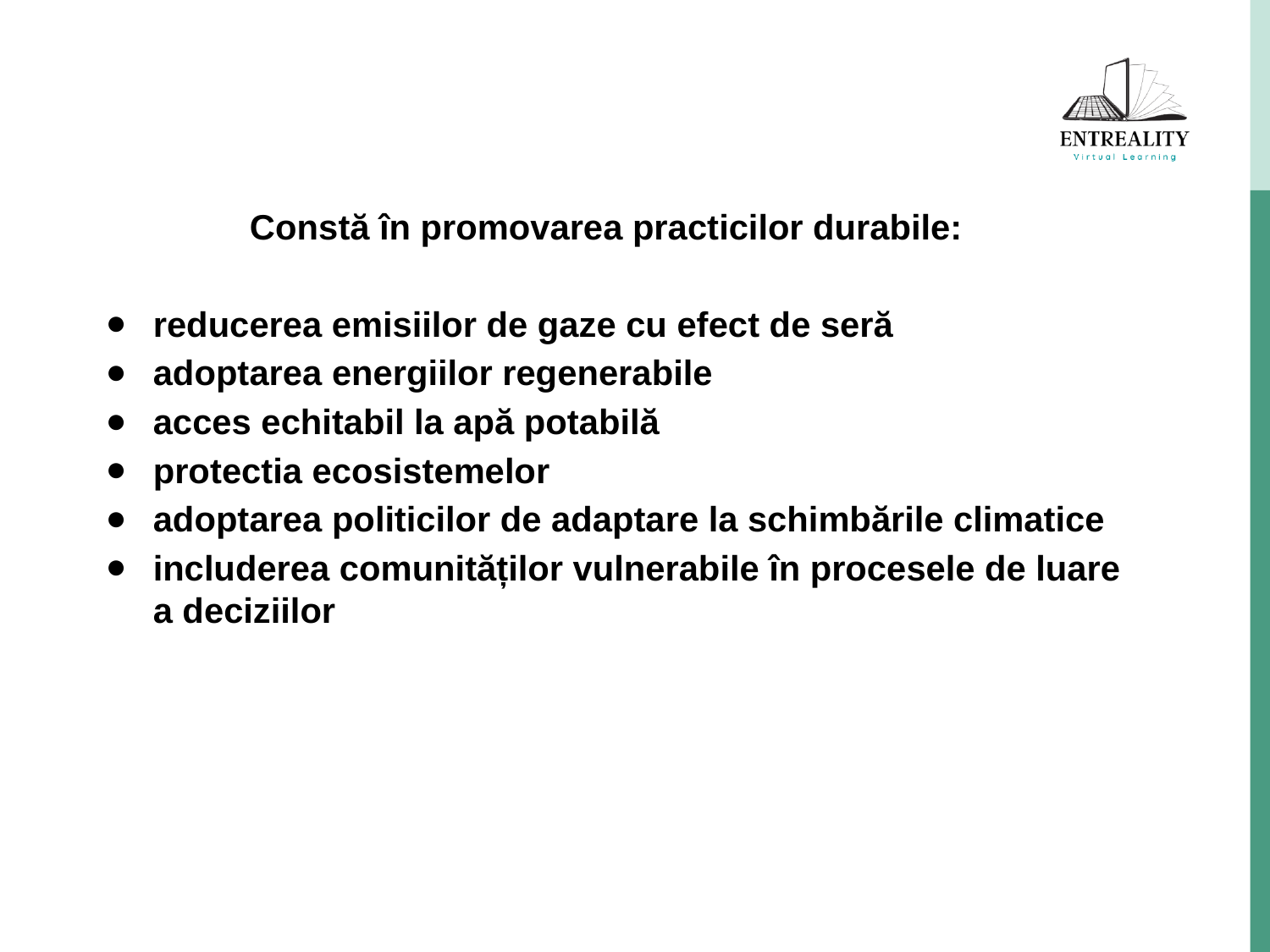

Constă în promovarea practicilor durabile:

reducerea emisiilor de gaze cu efect de seră
adoptarea energiilor regenerabile
acces echitabil la apă potabilă
protectia ecosistemelor
adoptarea politicilor de adaptare la schimbările climatice
includerea comunităților vulnerabile în procesele de luare a deciziilor